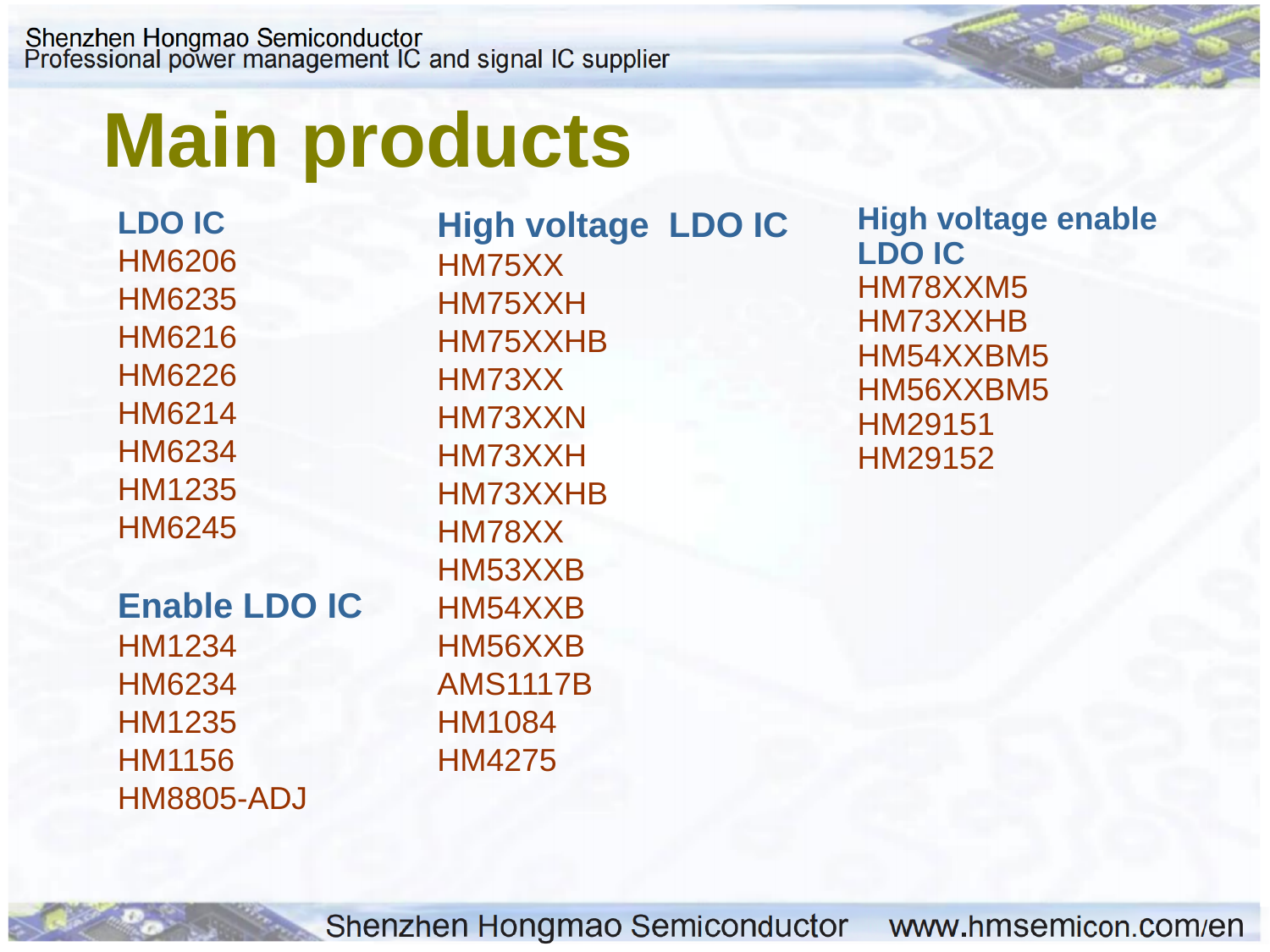

Main products

LDO IC
HM6206
HM6235
HM6216
HM6226
HM6214
HM6234
HM1235
HM6245

Enable LDO IC
HM1234
HM6234
HM1235
HM1156
HM8805-ADJ

High voltage  LDO IC
HM75XX
HM75XXH
HM75XXHB
HM73XX
HM73XXN
HM73XXH
HM73XXHB
HM78XX
HM53XXB
HM54XXB
HM56XXB
AMS1117B
HM1084
HM4275

High voltage enable LDO IC
HM78XXM5
HM73XXHB
HM54XXBM5
HM56XXBM5
HM29151
HM29152